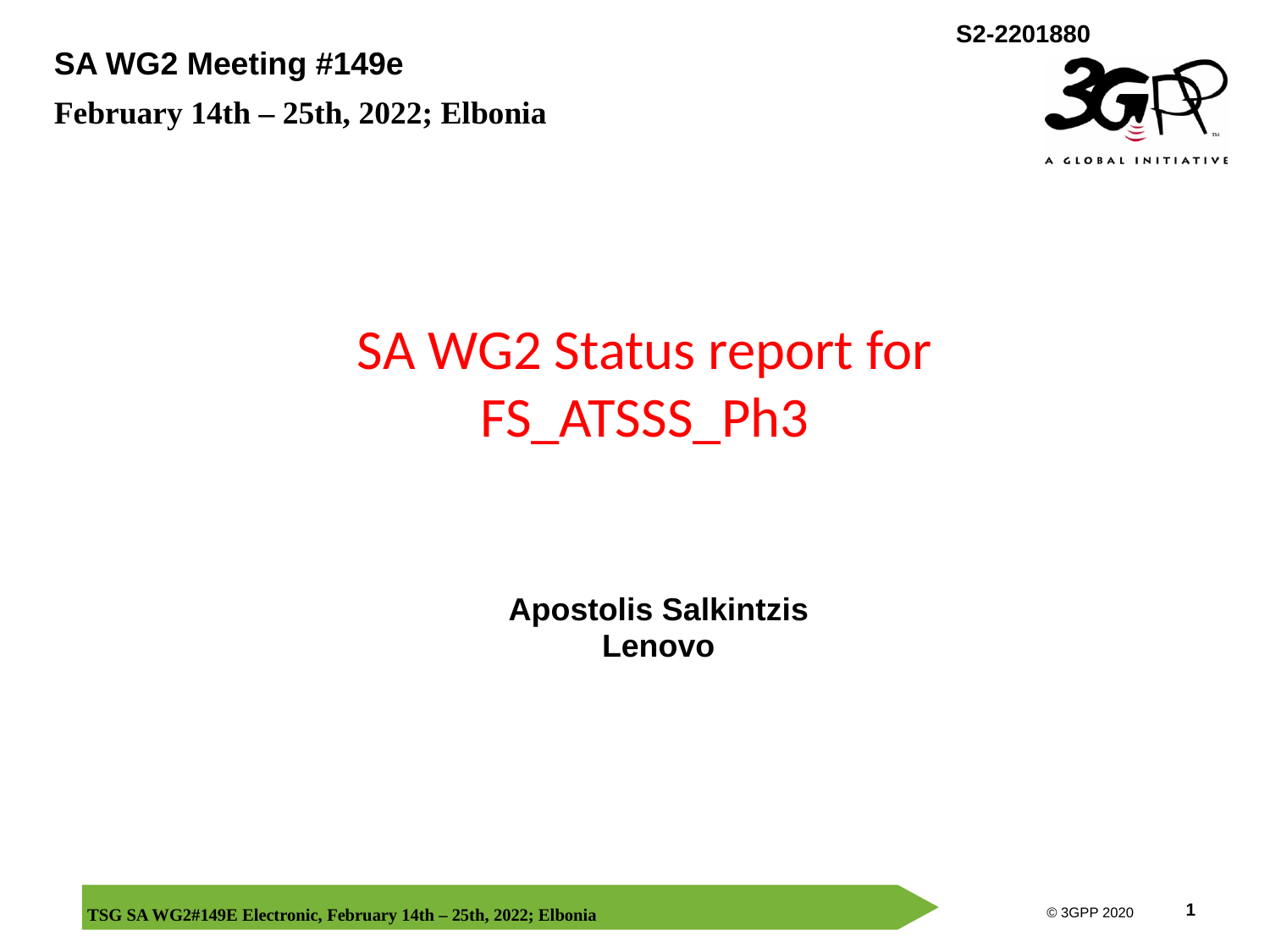

# SA WG2 Status report for FS_ATSSS_Ph3
Apostolis Salkintzis
Lenovo